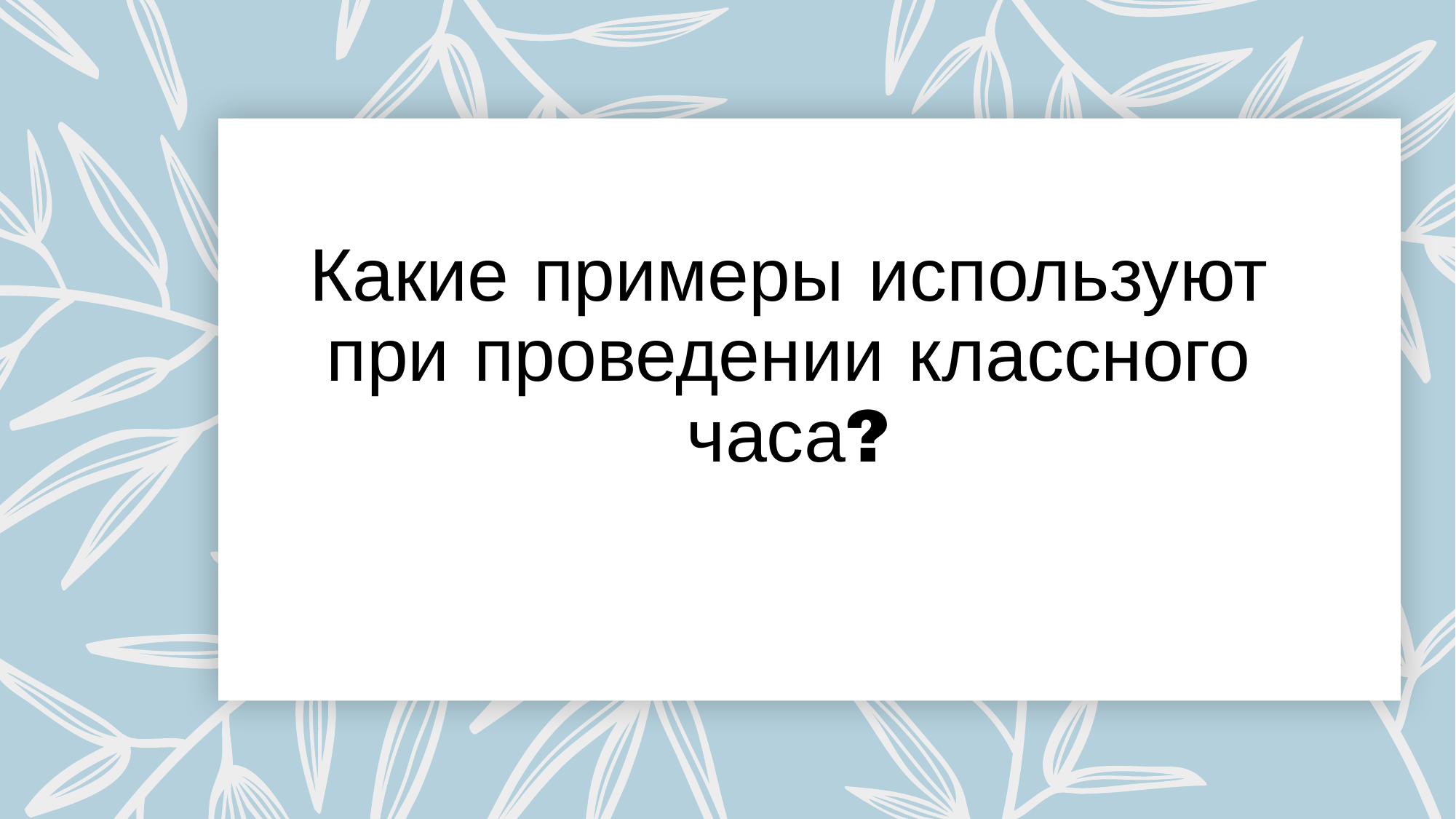

# Какие примеры используют при проведении классного часа?